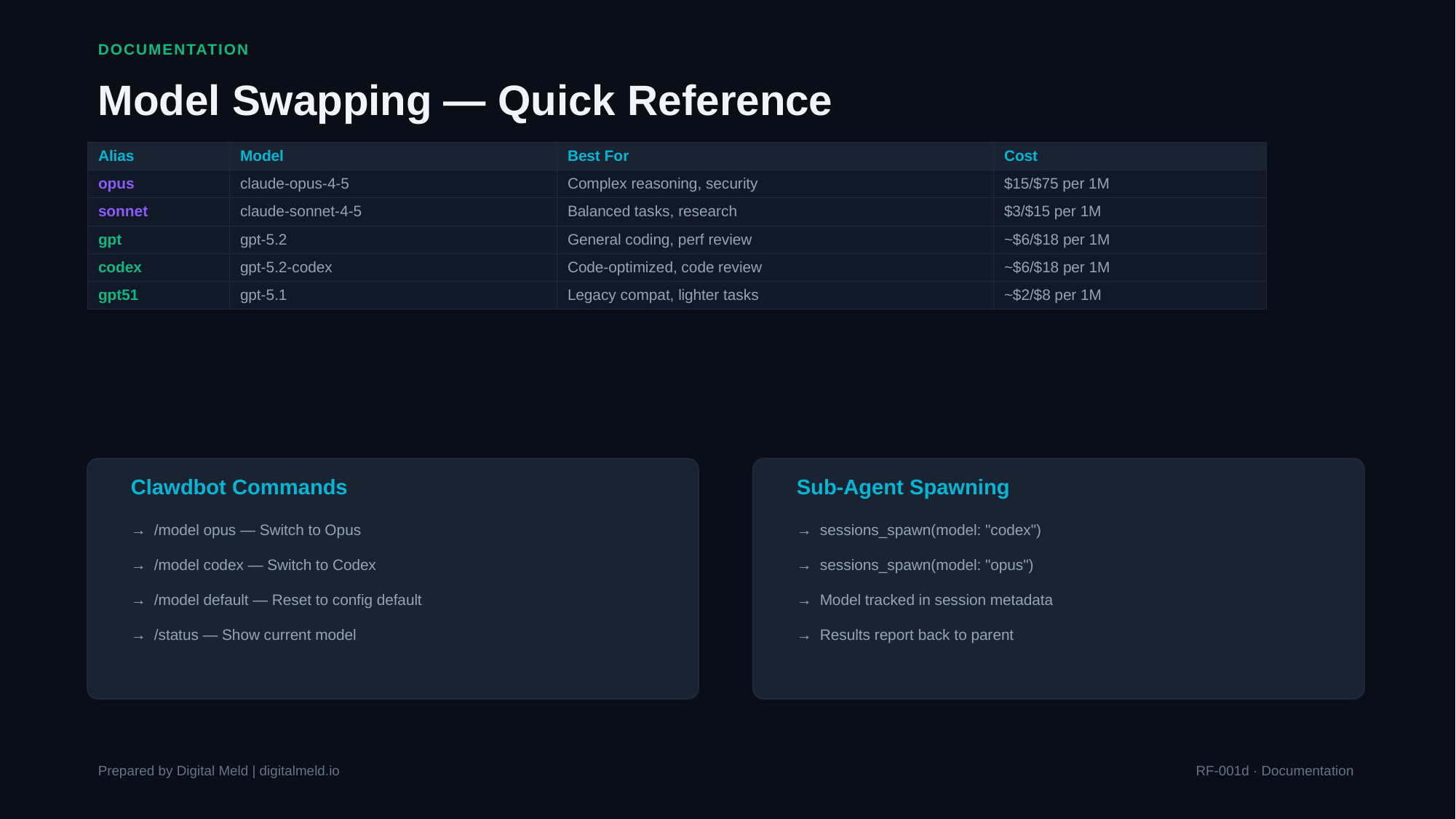

DOCUMENTATION
Model Swapping — Quick Reference
| Alias | Model | Best For | Cost |
| --- | --- | --- | --- |
| opus | claude-opus-4-5 | Complex reasoning, security | $15/$75 per 1M |
| sonnet | claude-sonnet-4-5 | Balanced tasks, research | $3/$15 per 1M |
| gpt | gpt-5.2 | General coding, perf review | ~$6/$18 per 1M |
| codex | gpt-5.2-codex | Code-optimized, code review | ~$6/$18 per 1M |
| gpt51 | gpt-5.1 | Legacy compat, lighter tasks | ~$2/$8 per 1M |

Clawdbot Commands
Sub-Agent Spawning
→  /model opus — Switch to Opus
→  sessions_spawn(model: "codex")
→  /model codex — Switch to Codex
→  sessions_spawn(model: "opus")
→  /model default — Reset to config default
→  Model tracked in session metadata
→  /status — Show current model
→  Results report back to parent
Prepared by Digital Meld | digitalmeld.io
RF-001d · Documentation